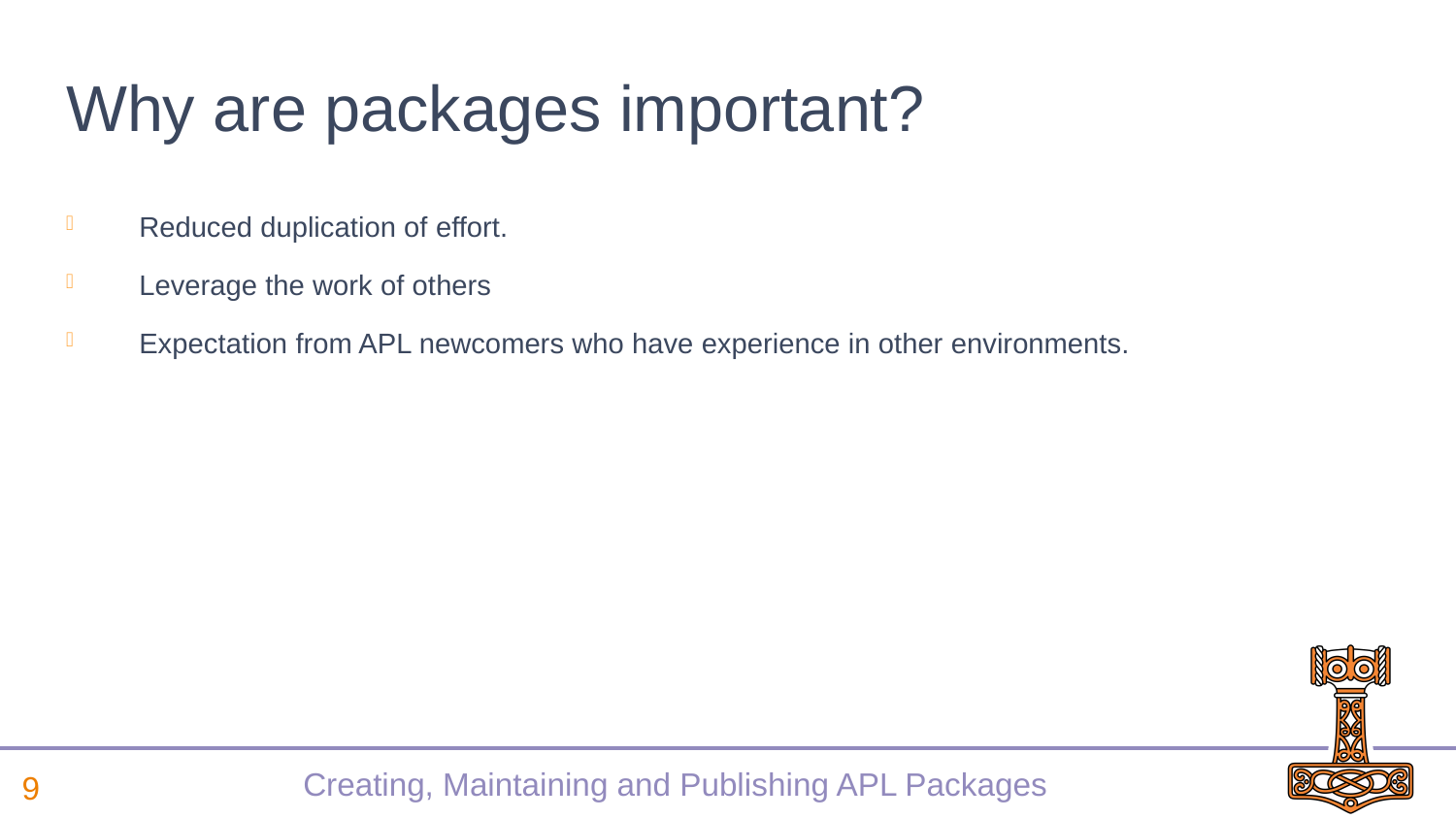

# Why are packages important?
Reduced duplication of effort.
Leverage the work of others
Expectation from APL newcomers who have experience in other environments.